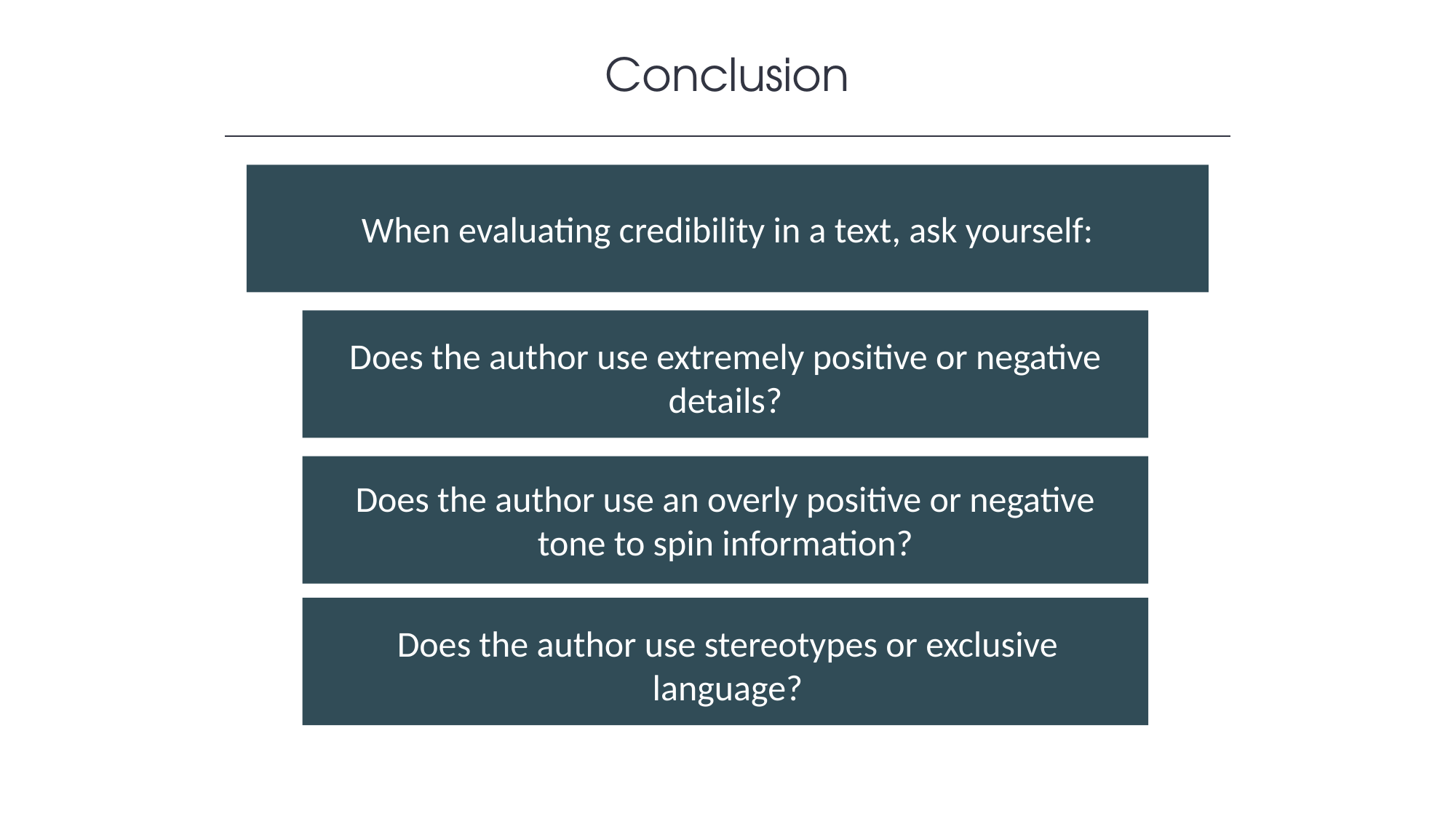

Conclusion
HAWKES LEARNING
When evaluating credibility in a text, ask yourself:

Does the author use extremely positive or negative details?

Does the author use an overly positive or negative tone to spin information?

Does the author use stereotypes or exclusive language?